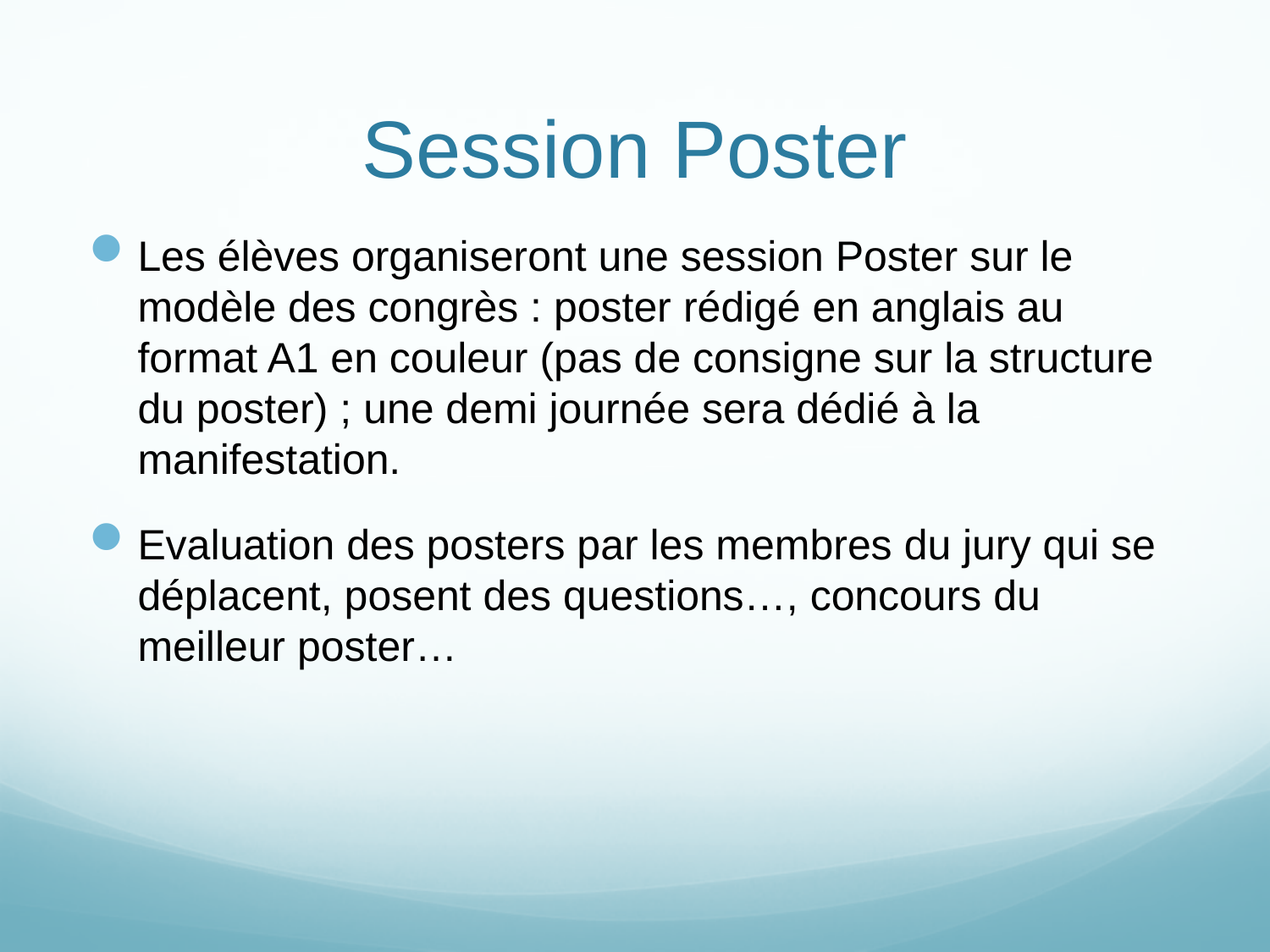

# Session Poster
Les élèves organiseront une session Poster sur le modèle des congrès : poster rédigé en anglais au format A1 en couleur (pas de consigne sur la structure du poster) ; une demi journée sera dédié à la manifestation.
Evaluation des posters par les membres du jury qui se déplacent, posent des questions…, concours du meilleur poster…